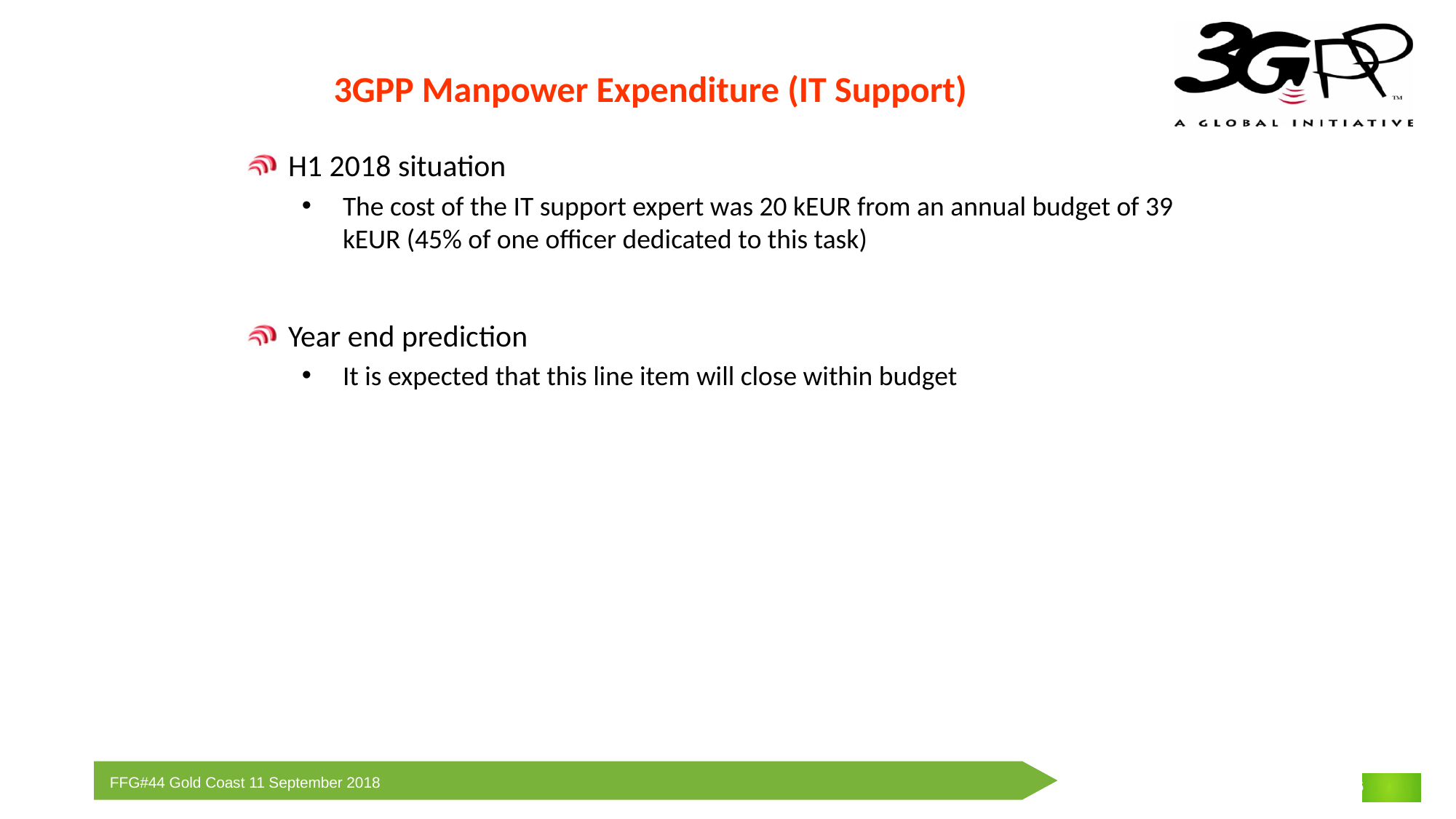

3GPP Manpower Expenditure (IT Support)

H1 2018 situation
The cost of the IT support expert was 20 kEUR from an annual budget of 39 kEUR (45% of one officer dedicated to this task)

Year end prediction
It is expected that this line item will close within budget